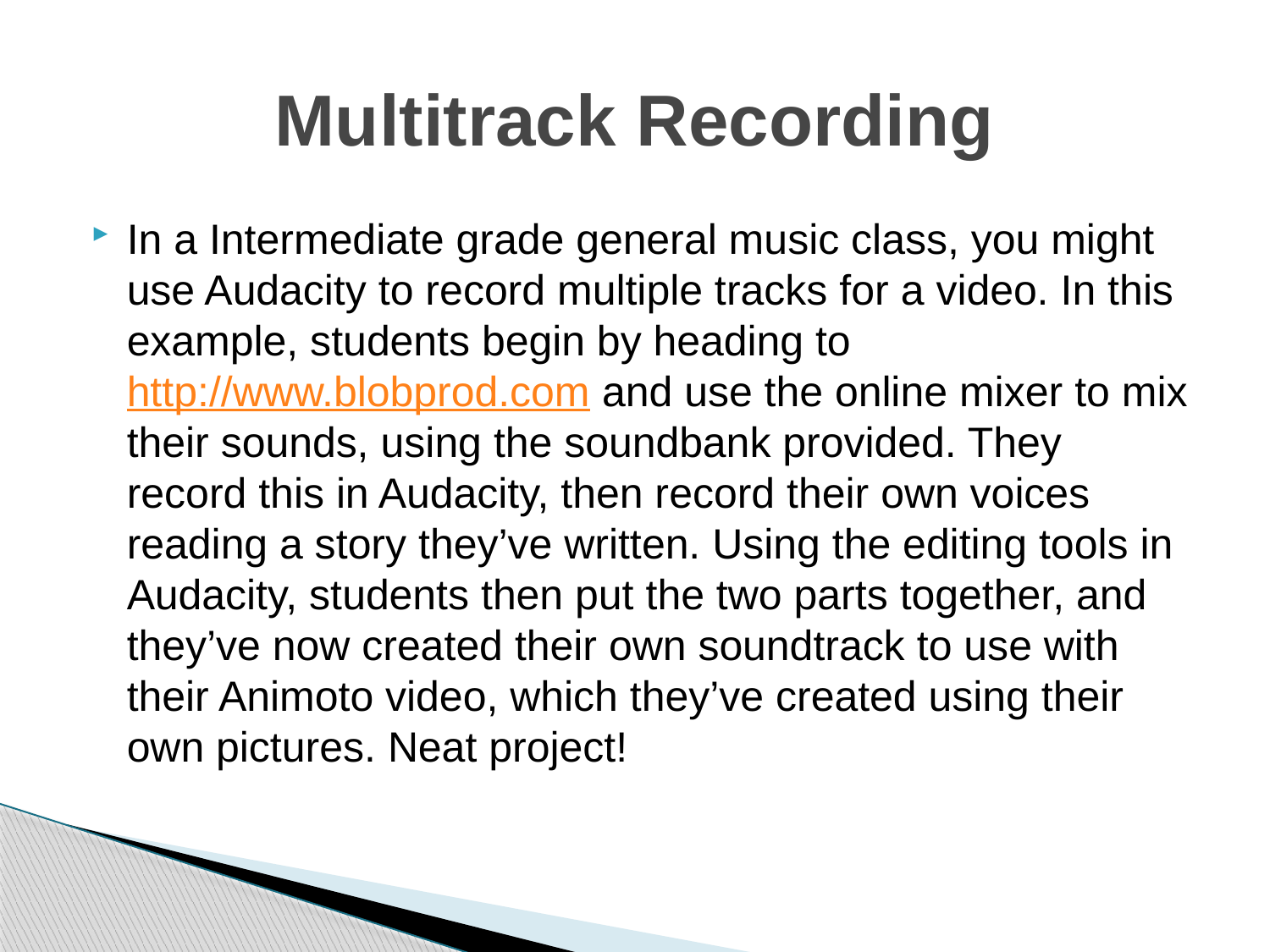

# Multitrack Recording
In a Intermediate grade general music class, you might use Audacity to record multiple tracks for a video. In this example, students begin by heading to http://www.blobprod.com and use the online mixer to mix their sounds, using the soundbank provided. They record this in Audacity, then record their own voices reading a story they’ve written. Using the editing tools in Audacity, students then put the two parts together, and they’ve now created their own soundtrack to use with their Animoto video, which they’ve created using their own pictures. Neat project!